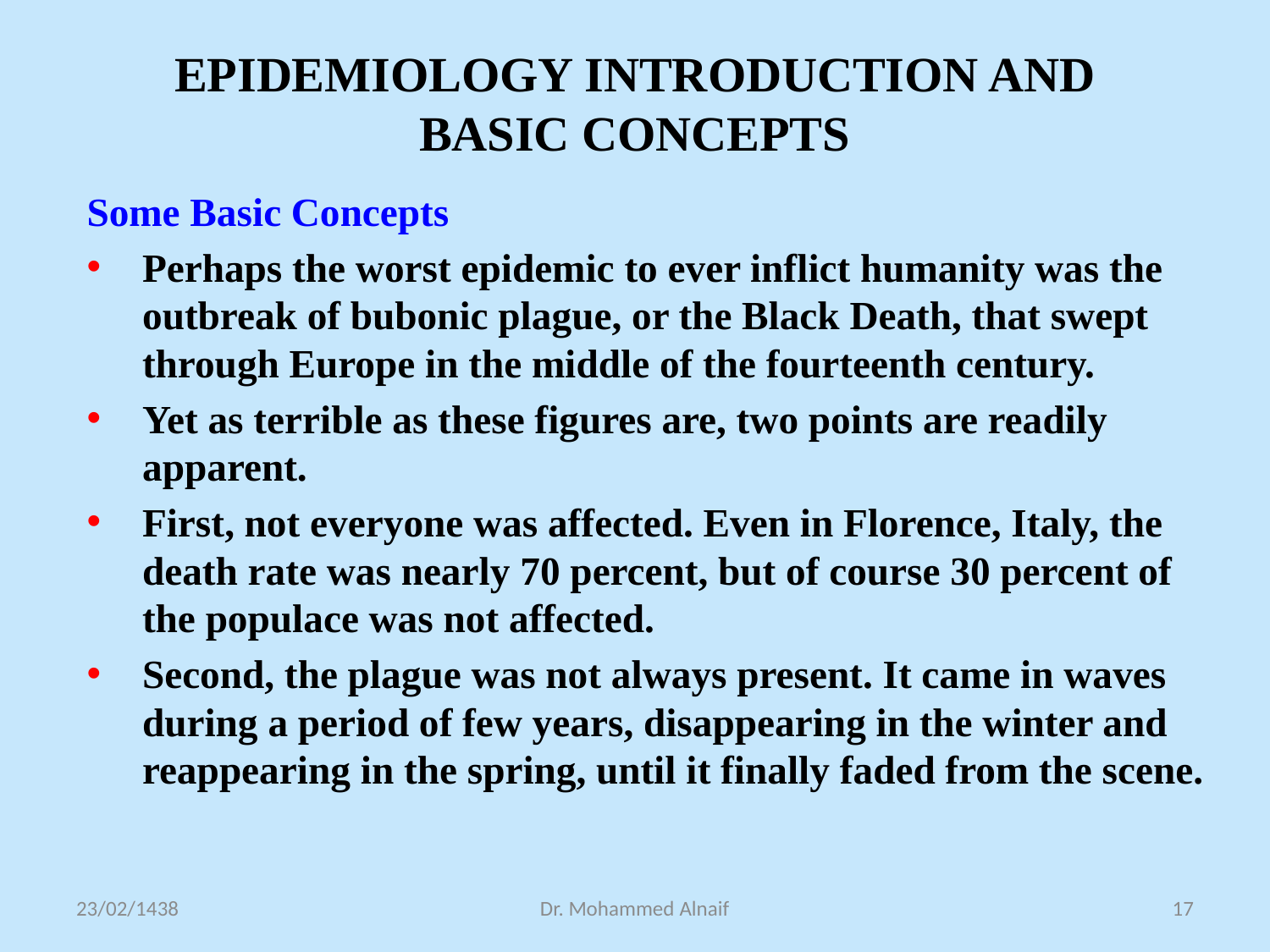

# EPIDEMIOLOGY INTRODUCTION AND BASIC CONCEPTS
Some Basic Concepts
Perhaps the worst epidemic to ever inflict humanity was the outbreak of bubonic plague, or the Black Death, that swept through Europe in the middle of the fourteenth century.
Yet as terrible as these figures are, two points are readily apparent.
First, not everyone was affected. Even in Florence, Italy, the death rate was nearly 70 percent, but of course 30 percent of the populace was not affected.
Second, the plague was not always present. It came in waves during a period of few years, disappearing in the winter and reappearing in the spring, until it finally faded from the scene.
23/02/1438
Dr. Mohammed Alnaif
17